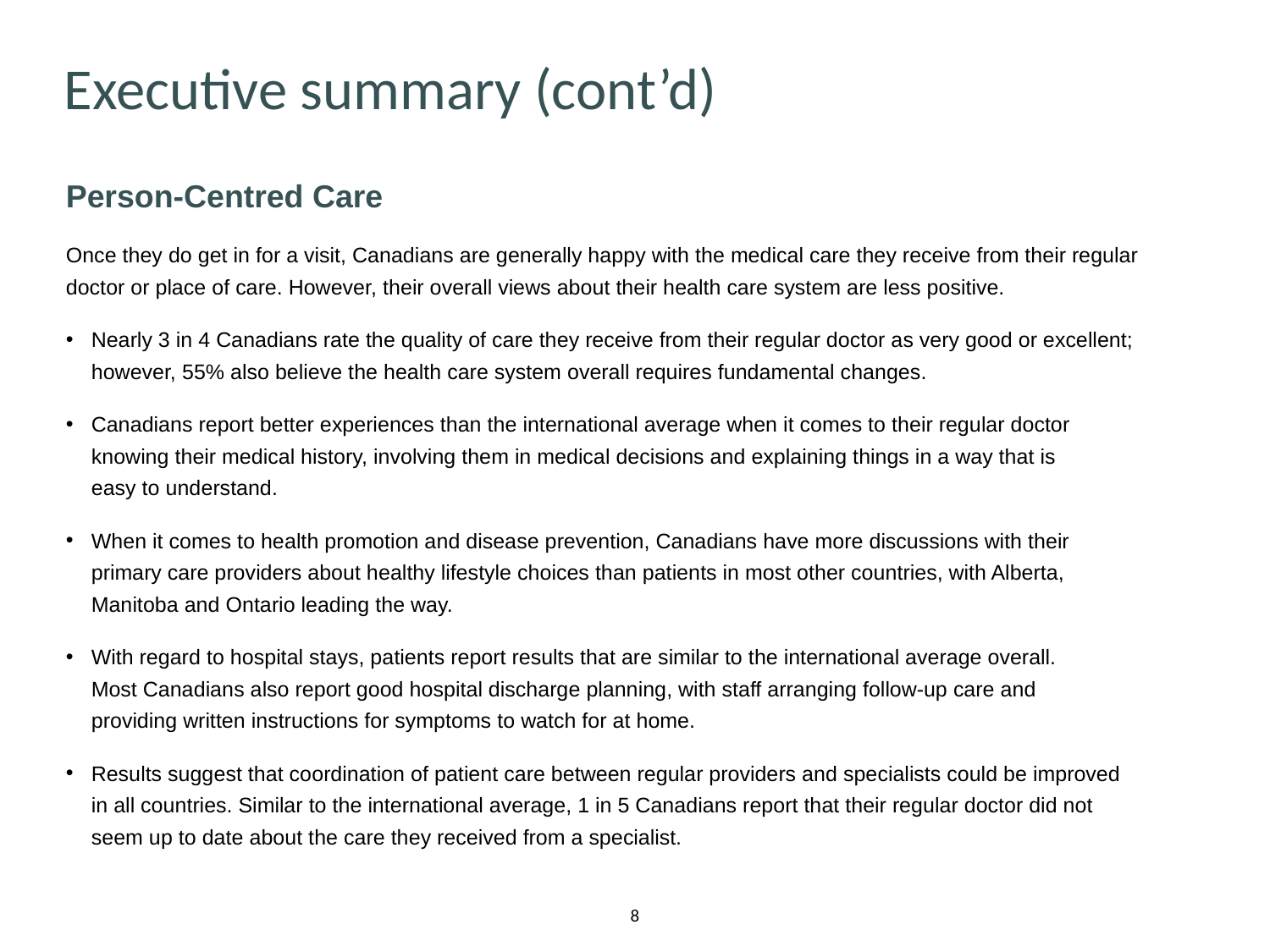

# Executive summary (cont’d)
Person-Centred Care
Once they do get in for a visit, Canadians are generally happy with the medical care they receive from their regular doctor or place of care. However, their overall views about their health care system are less positive.
Nearly 3 in 4 Canadians rate the quality of care they receive from their regular doctor as very good or excellent; however, 55% also believe the health care system overall requires fundamental changes.
Canadians report better experiences than the international average when it comes to their regular doctor knowing their medical history, involving them in medical decisions and explaining things in a way that is
easy to understand.
When it comes to health promotion and disease prevention, Canadians have more discussions with their primary care providers about healthy lifestyle choices than patients in most other countries, with Alberta, Manitoba and Ontario leading the way.
With regard to hospital stays, patients report results that are similar to the international average overall.
Most Canadians also report good hospital discharge planning, with staff arranging follow-up care and
providing written instructions for symptoms to watch for at home.
Results suggest that coordination of patient care between regular providers and specialists could be improved
in all countries. Similar to the international average, 1 in 5 Canadians report that their regular doctor did not seem up to date about the care they received from a specialist.